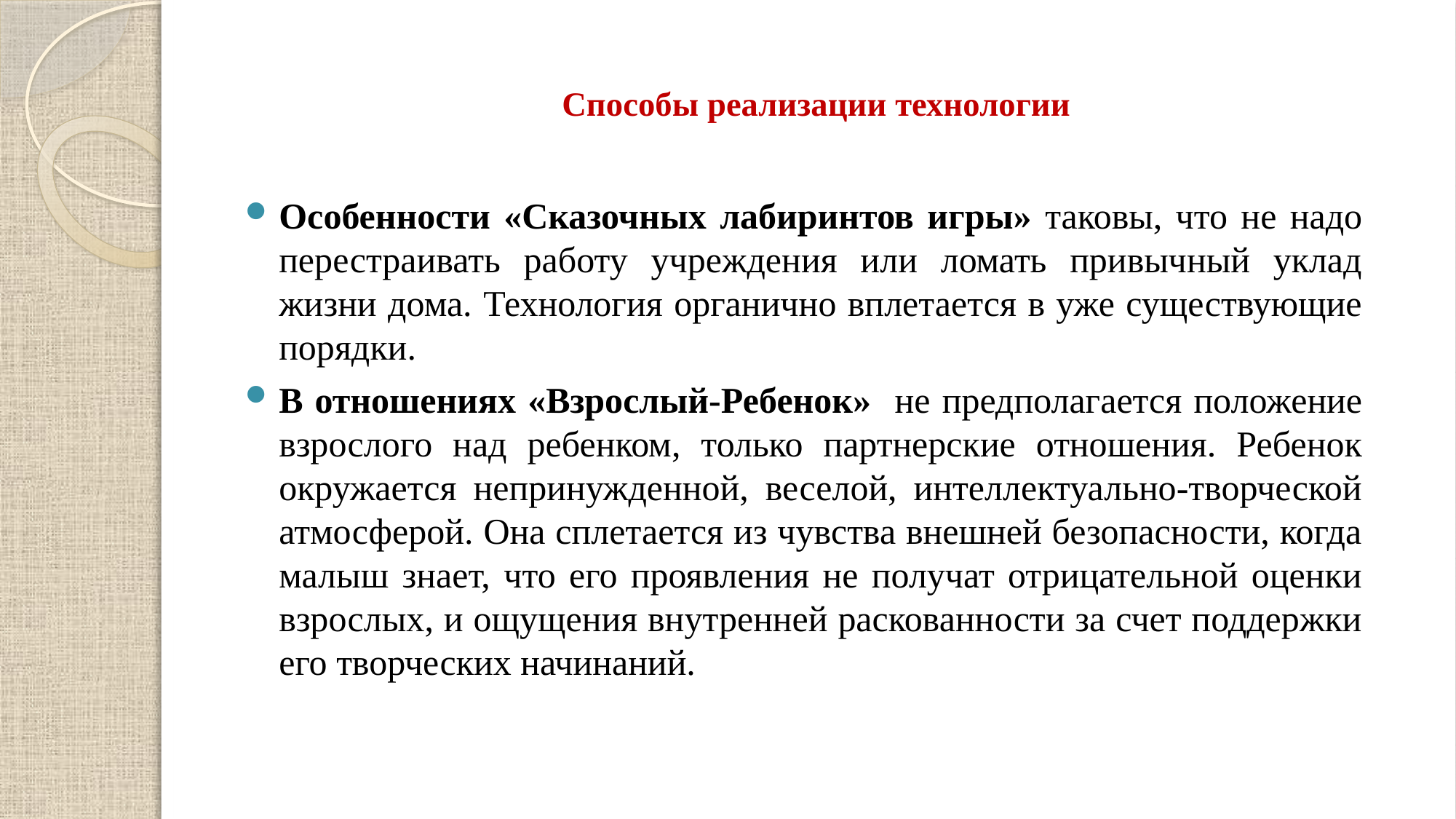

# Способы реализации технологии
Особенности «Сказочных лабиринтов игры» таковы, что не надо перестраивать работу учреждения или ломать привычный уклад жизни дома. Технология органично вплетается в уже существующие порядки.
В отношениях «Взрослый-Ребенок»  не предполагается положение взрослого над ребенком, только партнерские отношения. Ребенок окружается непринужденной, веселой, интеллектуально-творческой атмосферой. Она сплетается из чувства внешней безопасности, когда малыш знает, что его проявления не получат отрицательной оценки взрослых, и ощущения внутренней раскованности за счет поддержки его творческих начинаний.